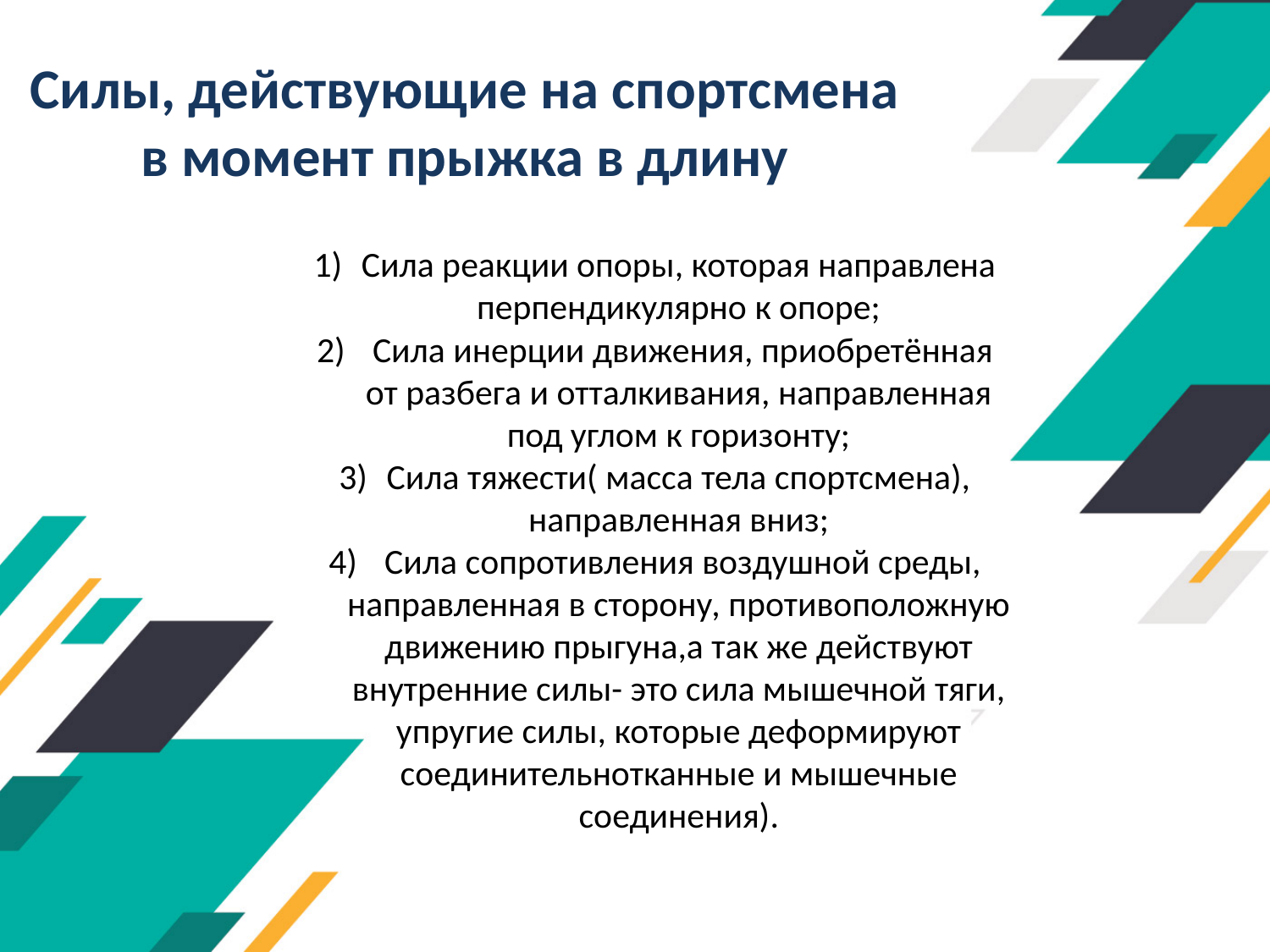

# Силы, действующие на спортсмена в момент прыжка в длину
Сила реакции опоры, которая направлена перпендикулярно к опоре;
 Сила инерции движения, приобретённая от разбега и отталкивания, направленная под углом к горизонту;
Сила тяжести( масса тела спортсмена), направленная вниз;
 Сила сопротивления воздушной среды, направленная в сторону, противоположную движению прыгуна,а так же действуют внутренние силы- это сила мышечной тяги, упругие силы, которые деформируют соединительнотканные и мышечные соединения).